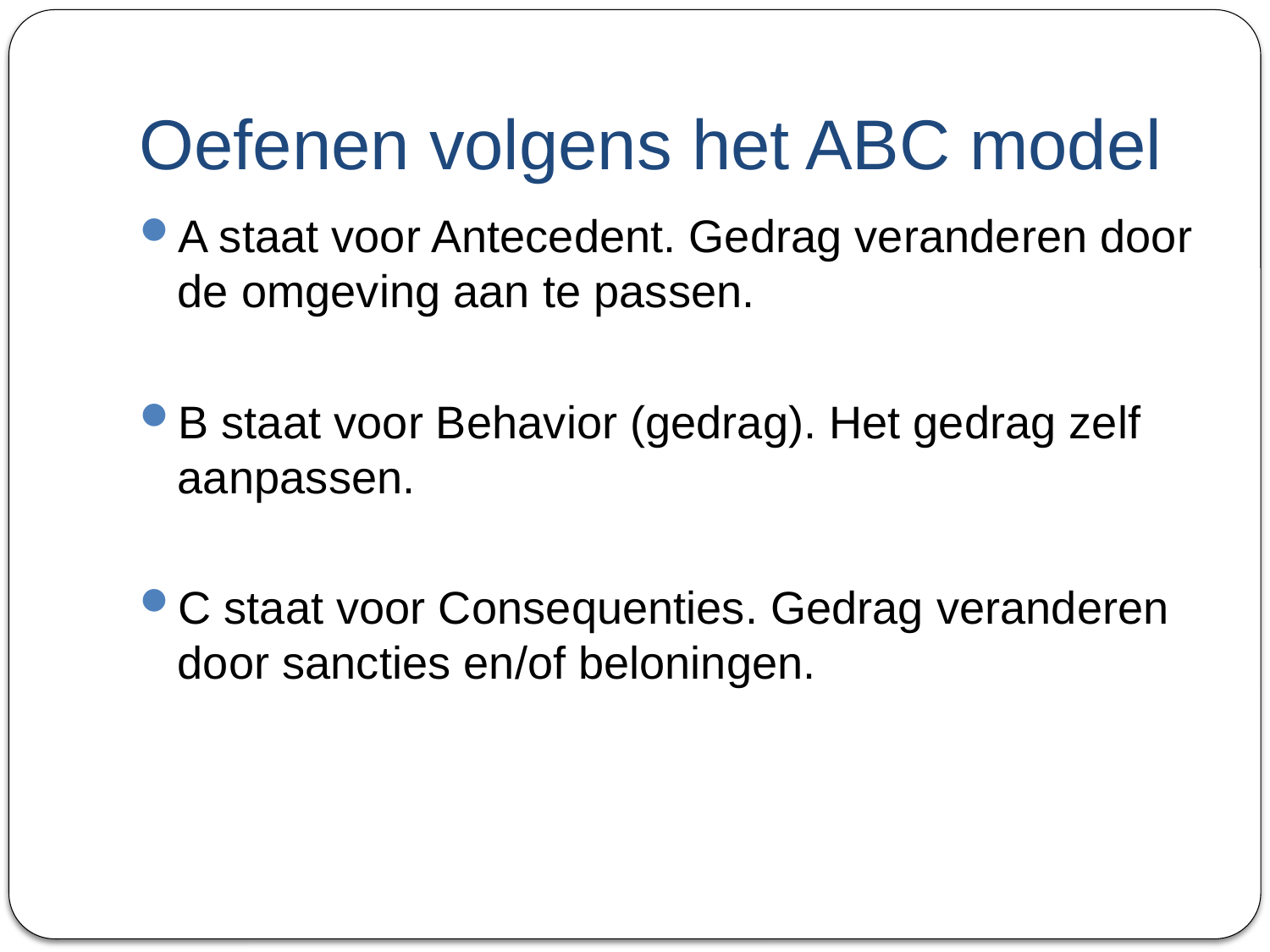

# Oefenen volgens het ABC model
A staat voor Antecedent. Gedrag veranderen door de omgeving aan te passen.

B staat voor Behavior (gedrag). Het gedrag zelf aanpassen.

C staat voor Consequenties. Gedrag veranderen door sancties en/of beloningen.